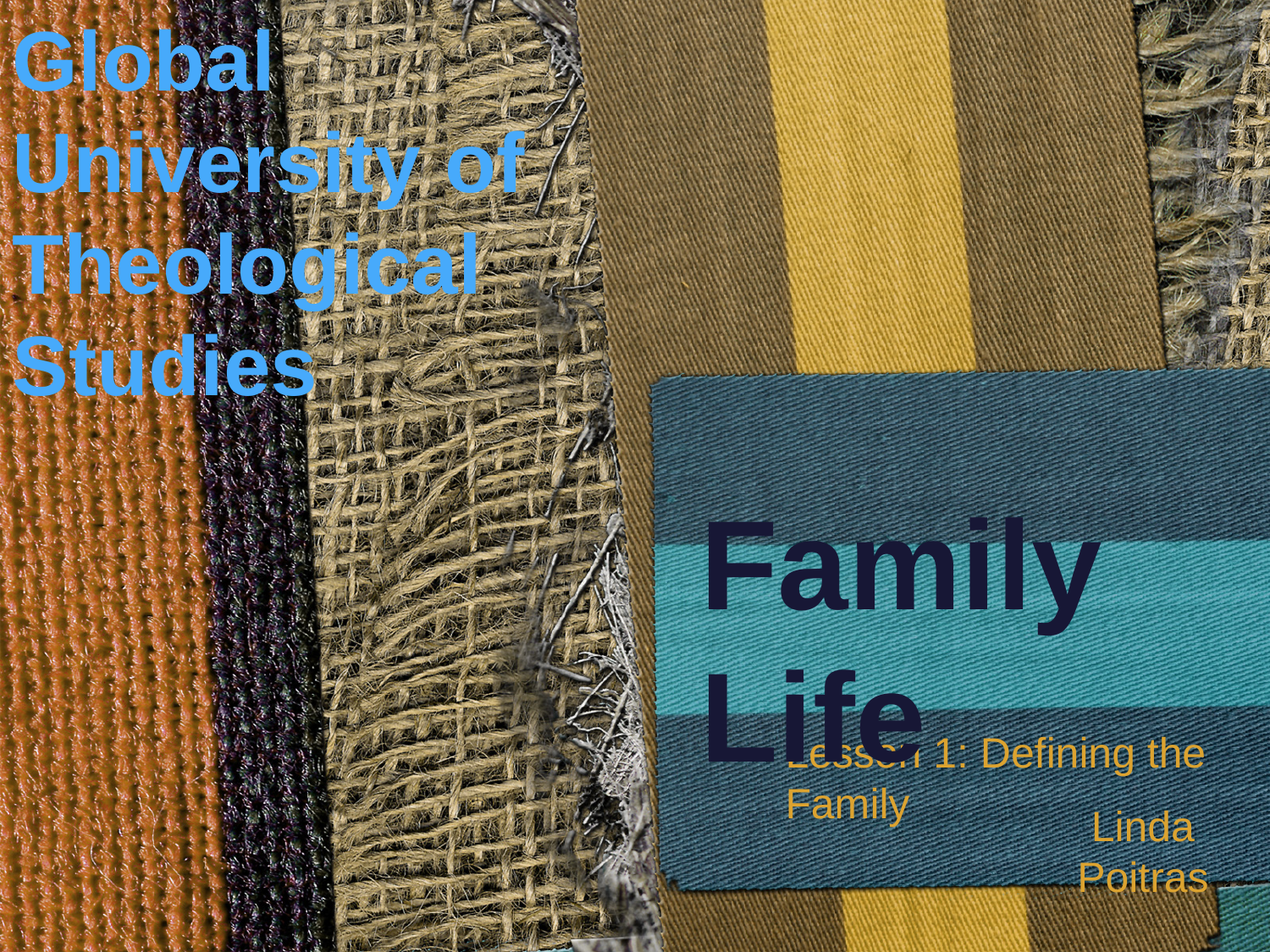

Global University of Theological Studies
# Family Life
Lesson 1: Defining the Family
Linda Poitras